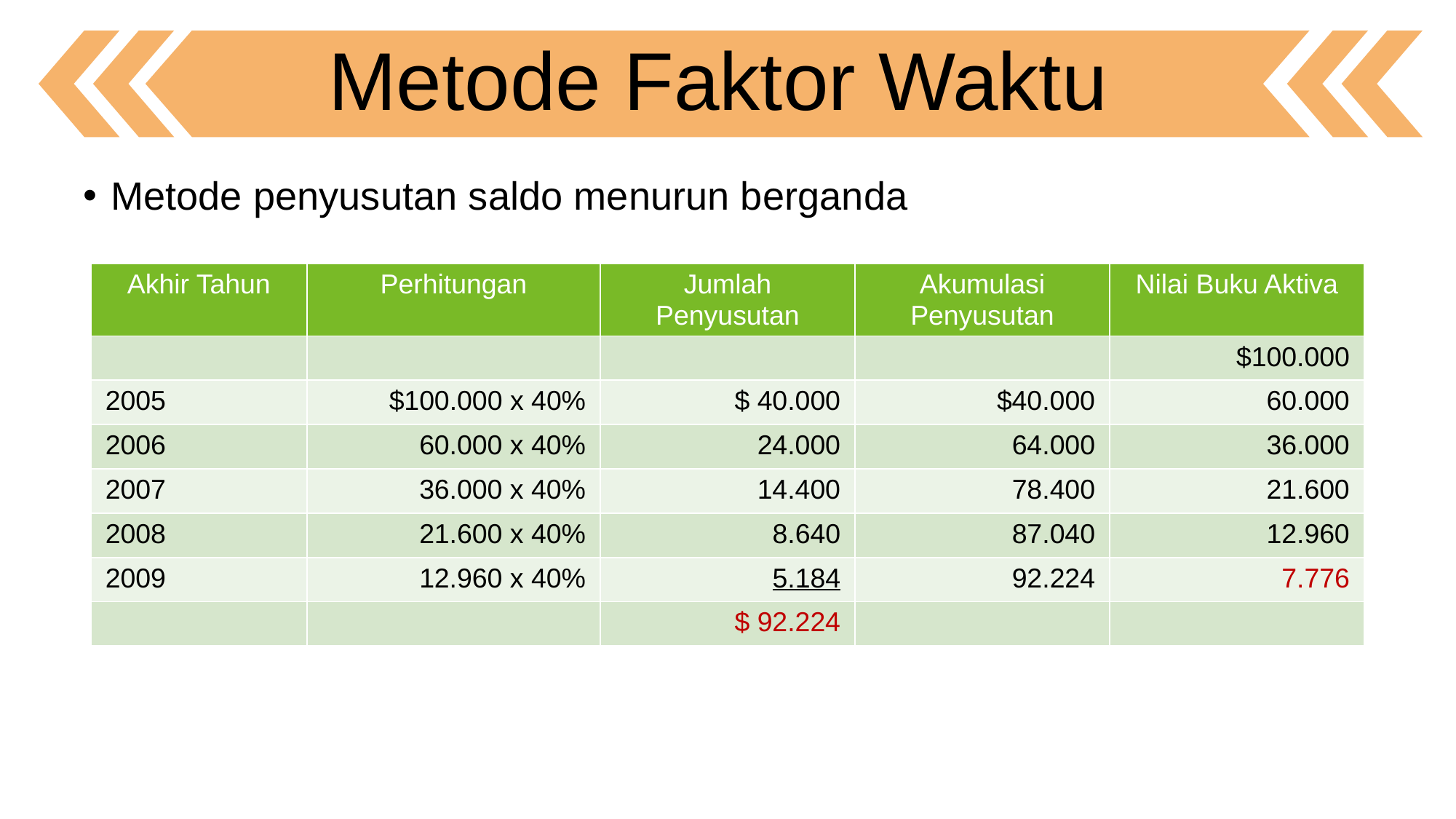

Metode Faktor Waktu
Metode penyusutan saldo menurun berganda

| Akhir Tahun | Perhitungan | Jumlah Penyusutan | Akumulasi Penyusutan | Nilai Buku Aktiva |
| --- | --- | --- | --- | --- |
|  |  |  |  | $100.000 |
| 2005 | $100.000 x 40% | $ 40.000 | $40.000 | 60.000 |
| 2006 | 60.000 x 40% | 24.000 | 64.000 | 36.000 |
| 2007 | 36.000 x 40% | 14.400 | 78.400 | 21.600 |
| 2008 | 21.600 x 40% | 8.640 | 87.040 | 12.960 |
| 2009 | 12.960 x 40% | 5.184 | 92.224 | 7.776 |
|  |  | $ 92.224 |  |  |